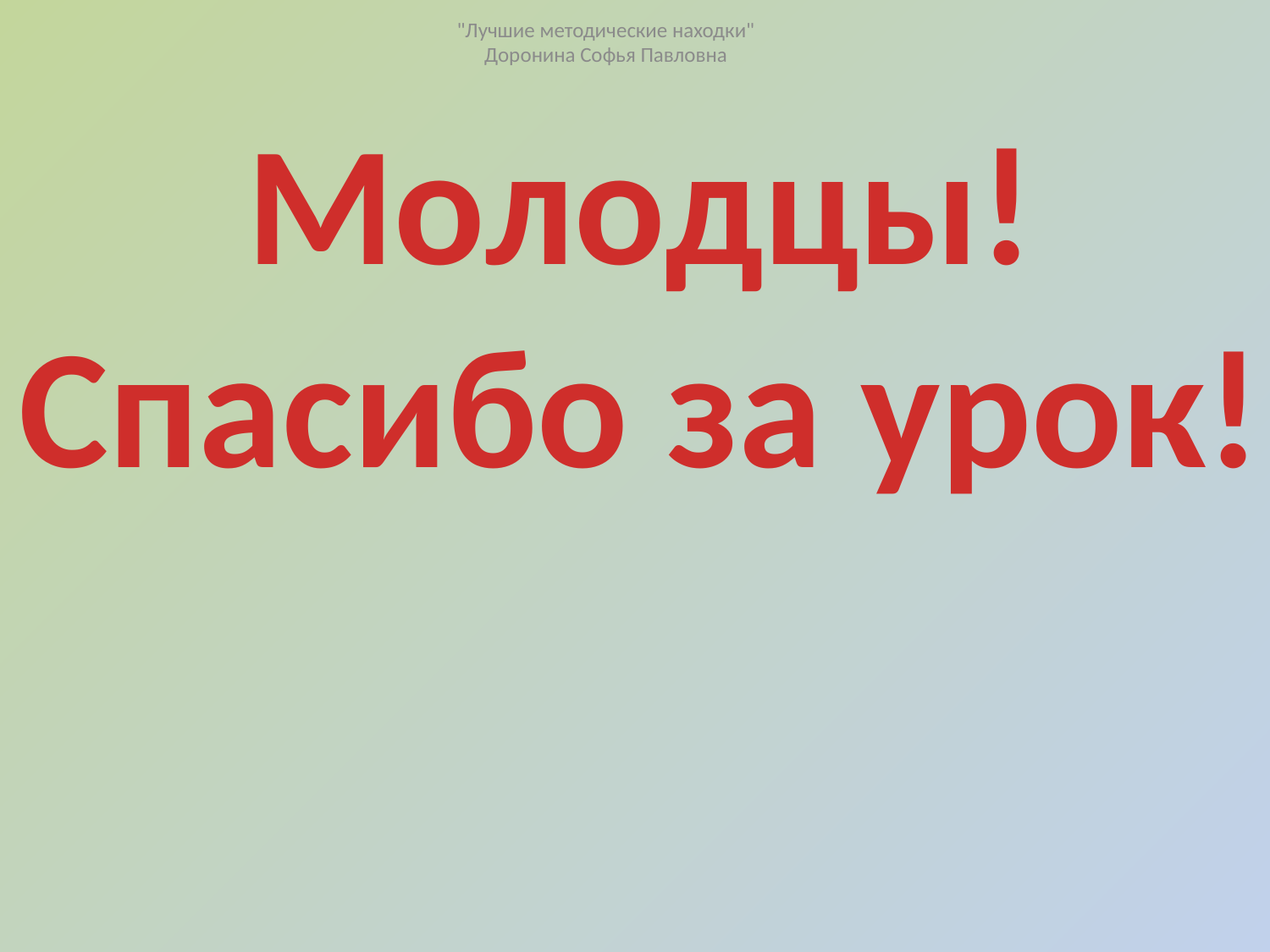

"Лучшие методические находки" Доронина Софья Павловна
Молодцы!
Спасибо за урок!